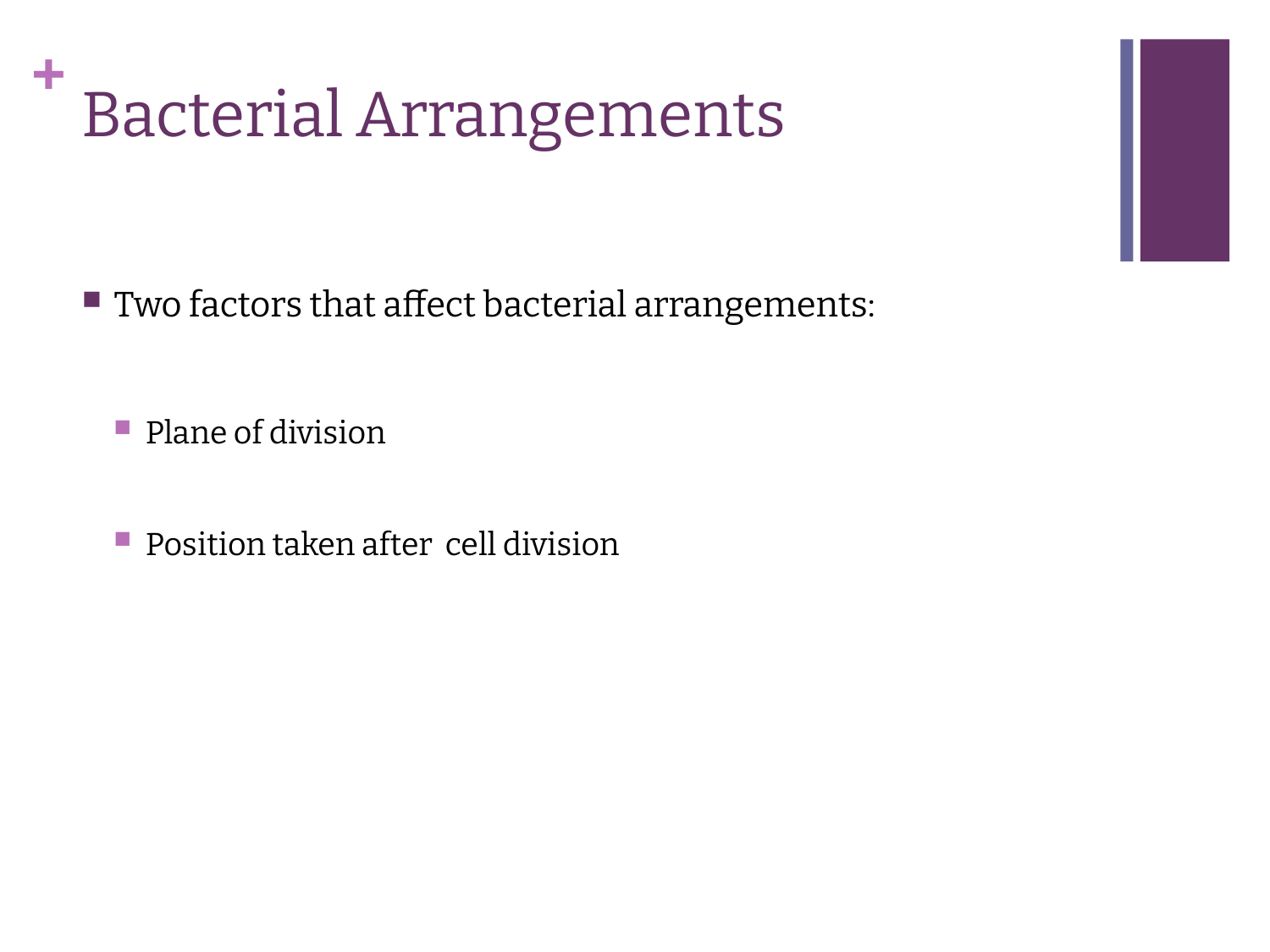

# Bacterial Arrangements
Two factors that affect bacterial arrangements:

Plane of division

Position taken after  cell division